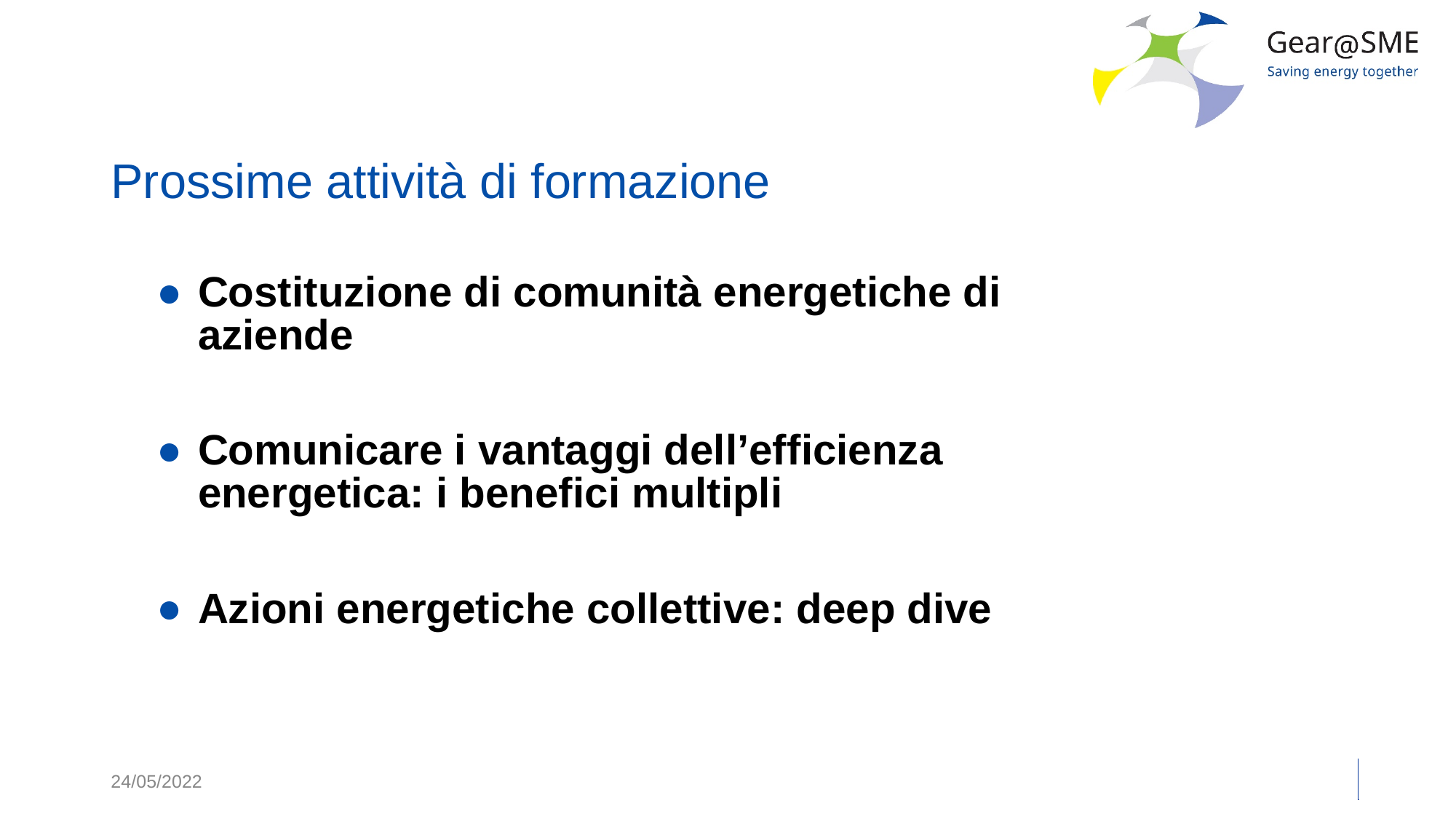

# Prossime attività di formazione
Costituzione di comunità energetiche di aziende

Comunicare i vantaggi dell’efficienza energetica: i benefici multipli

Azioni energetiche collettive: deep dive

24/05/2022